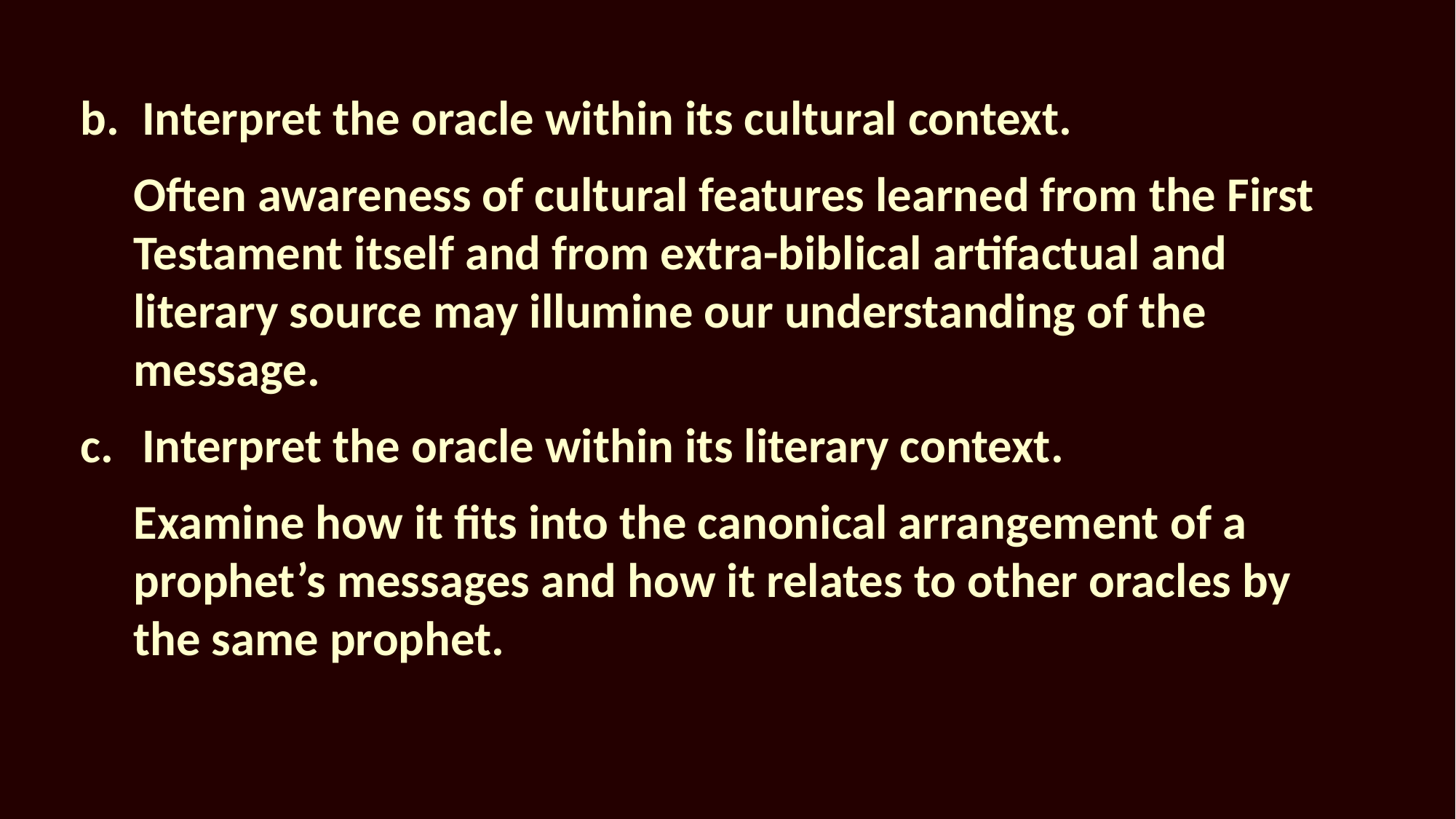

Interpret the oracle within its cultural context.
Often awareness of cultural features learned from the First Testament itself and from extra-biblical artifactual and literary source may illumine our understanding of the message.
Interpret the oracle within its literary context.
Examine how it fits into the canonical arrangement of a prophet’s messages and how it relates to other oracles by the same prophet.